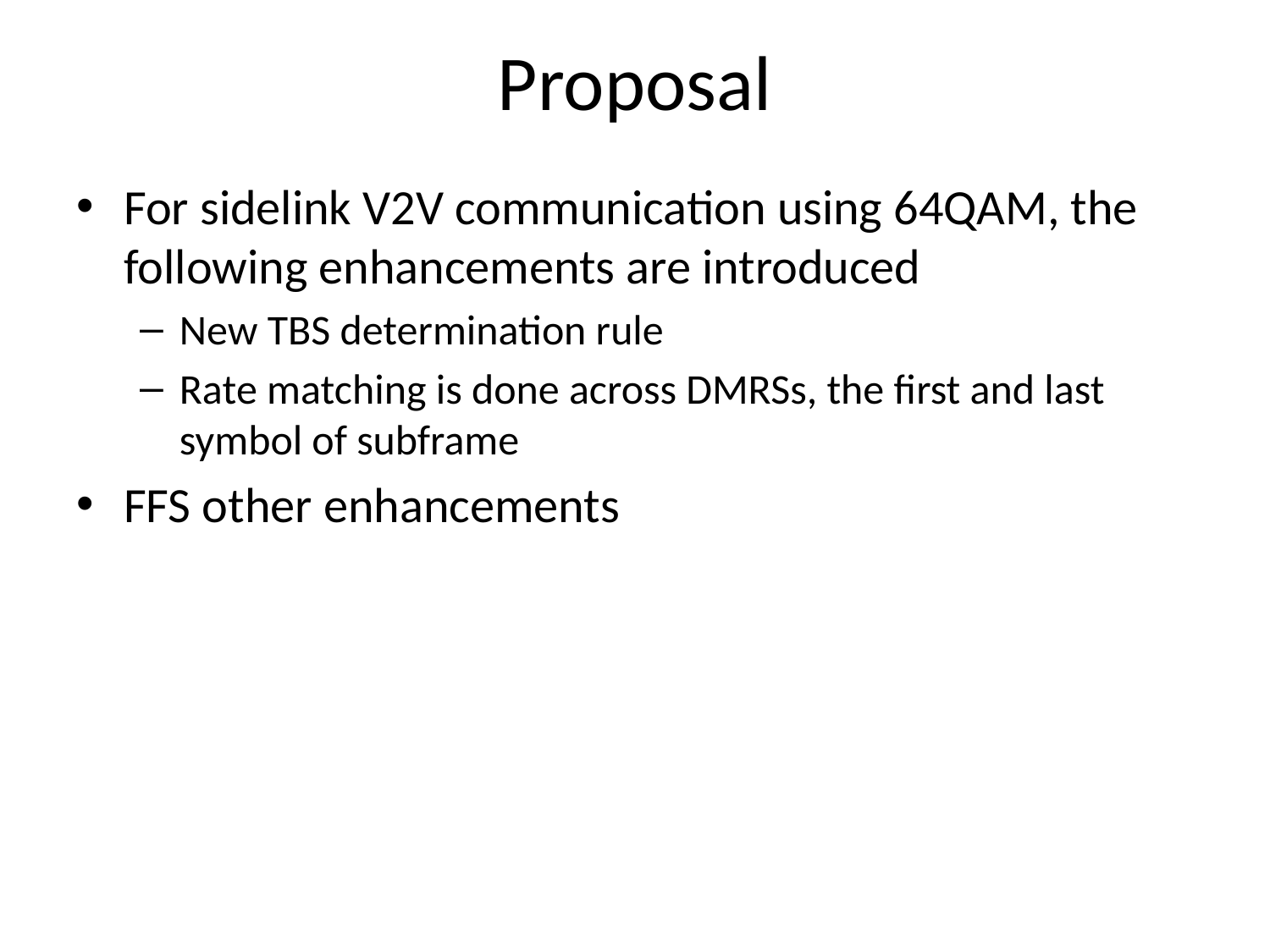

# Proposal
For sidelink V2V communication using 64QAM, the following enhancements are introduced
New TBS determination rule
Rate matching is done across DMRSs, the first and last symbol of subframe
FFS other enhancements